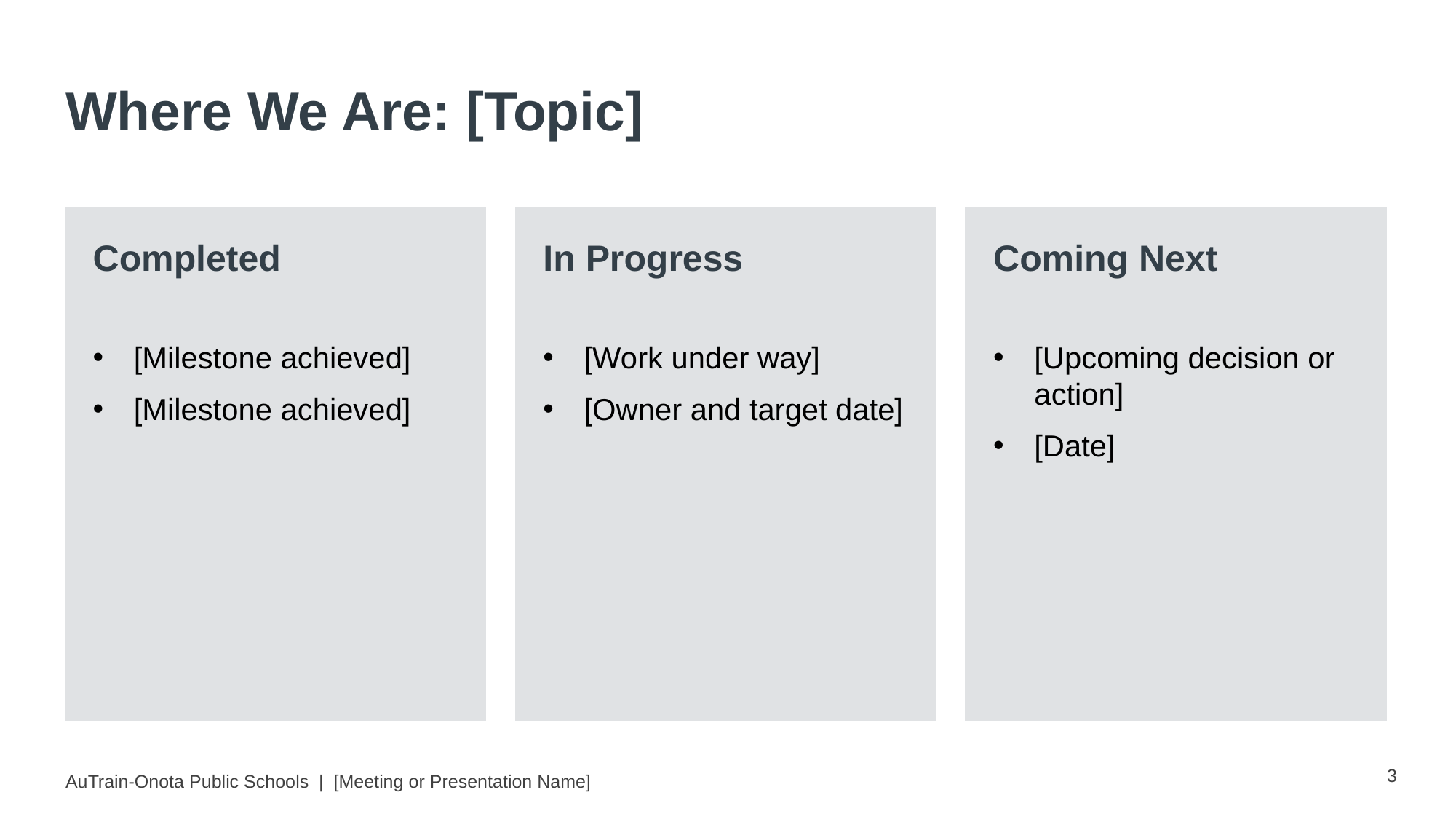

Where We Are: [Topic]
Completed
In Progress
Coming Next
[Milestone achieved]
[Milestone achieved]
[Work under way]
[Owner and target date]
[Upcoming decision or action]
[Date]
3